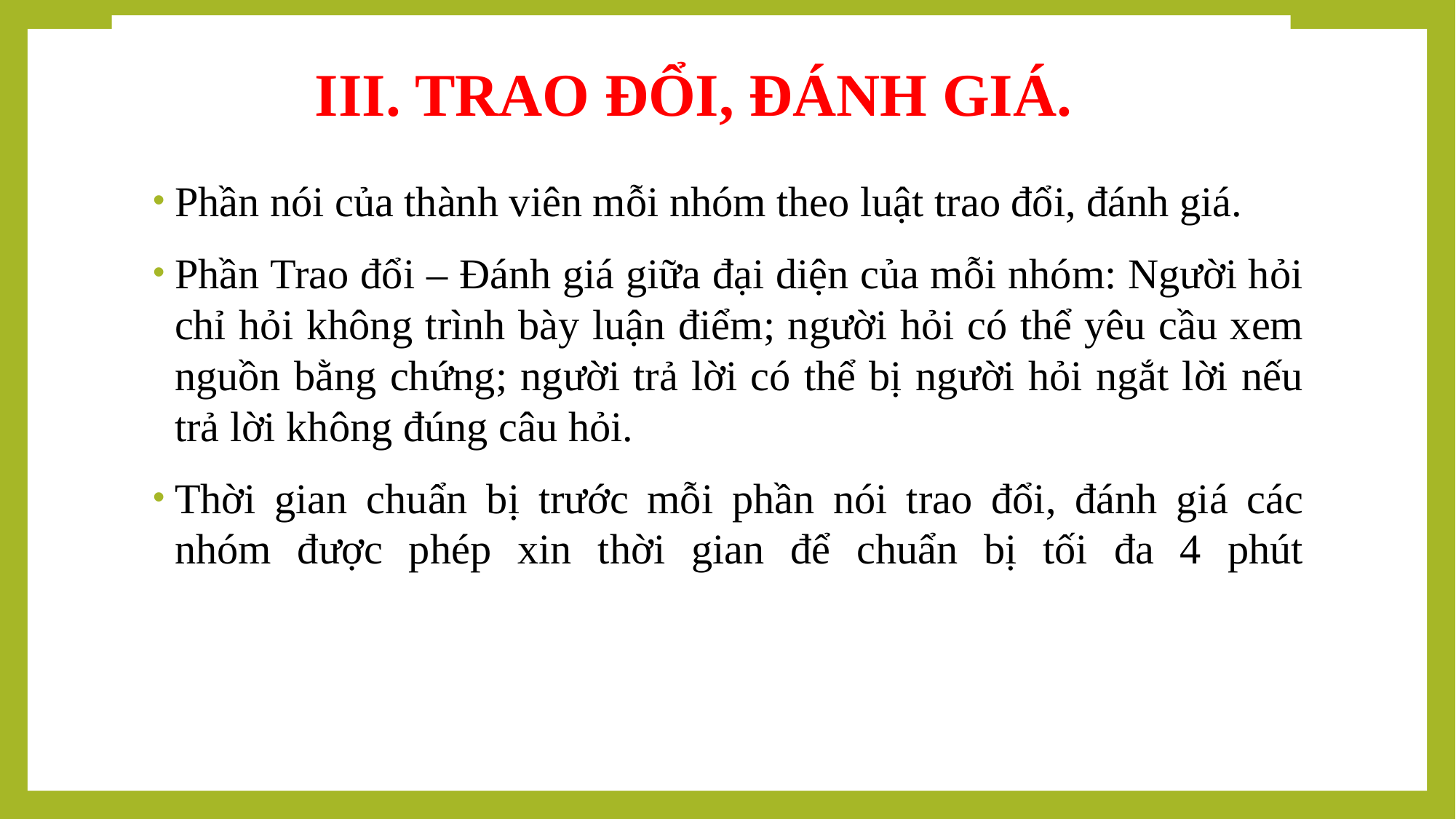

# III. TRAO ĐỔI, ĐÁNH GIÁ.
Phần nói của thành viên mỗi nhóm theo luật trao đổi, đánh giá.
Phần Trao đổi – Đánh giá giữa đại diện của mỗi nhóm: Người hỏi chỉ hỏi không trình bày luận điểm; người hỏi có thể yêu cầu xem nguồn bằng chứng; người trả lời có thể bị người hỏi ngắt lời nếu trả lời không đúng câu hỏi.
Thời gian chuẩn bị trước mỗi phần nói trao đổi, đánh giá các nhóm được phép xin thời gian để chuẩn bị tối đa 4 phút